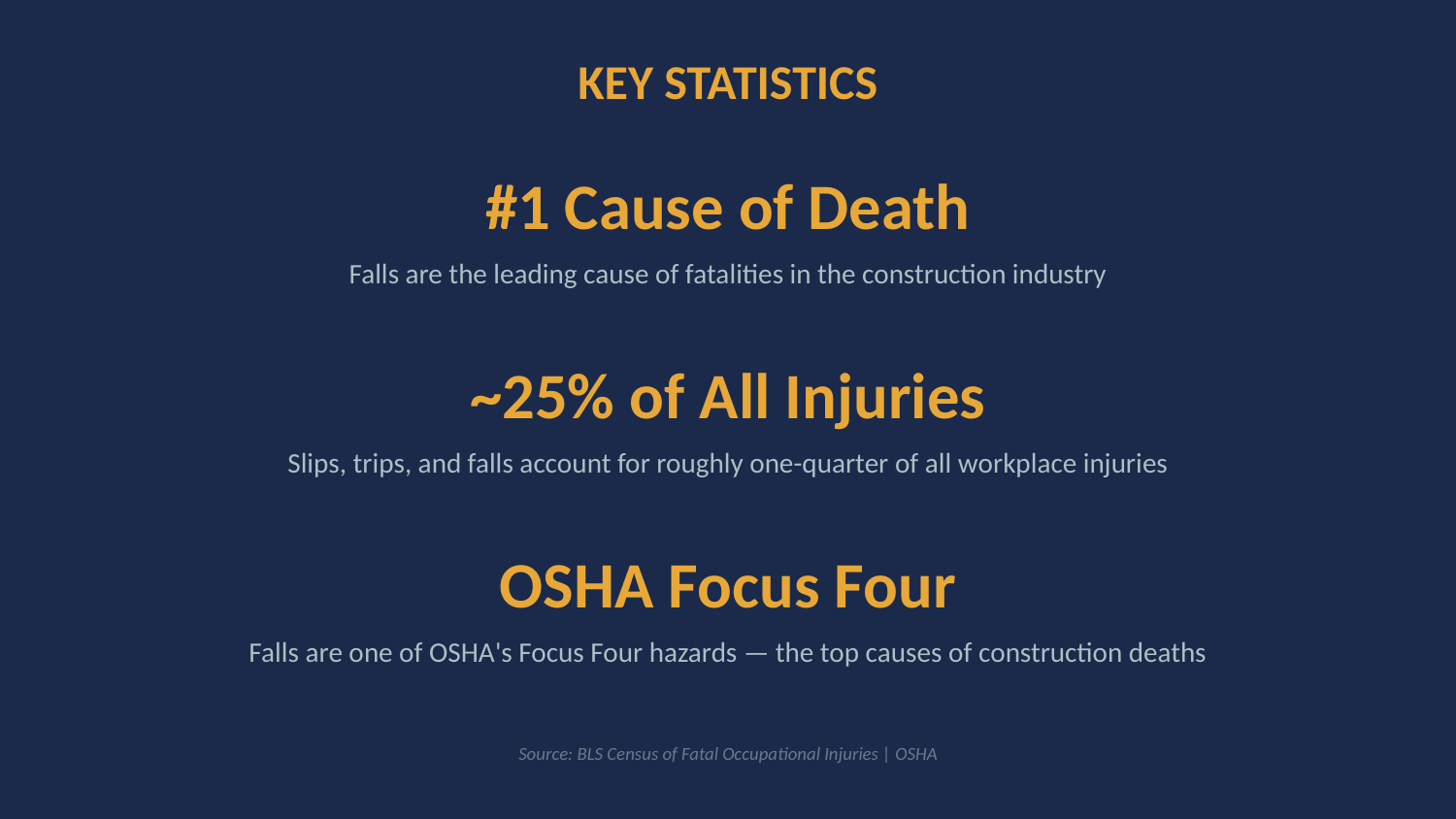

KEY STATISTICS
#1 Cause of Death
Falls are the leading cause of fatalities in the construction industry
~25% of All Injuries
Slips, trips, and falls account for roughly one-quarter of all workplace injuries
OSHA Focus Four
Falls are one of OSHA's Focus Four hazards — the top causes of construction deaths
Source: BLS Census of Fatal Occupational Injuries | OSHA